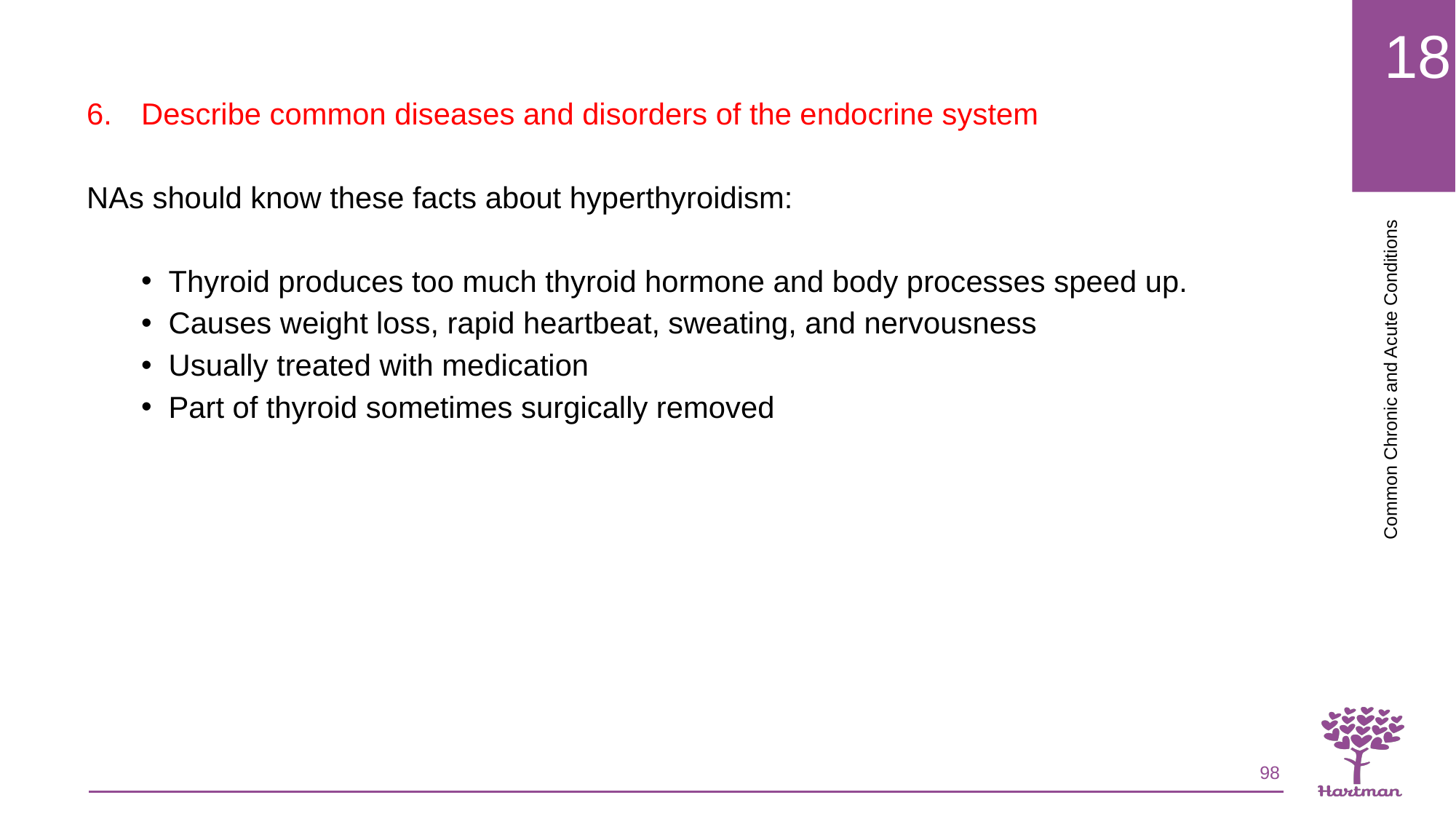

Describe common diseases and disorders of the endocrine system

NAs should know these facts about hyperthyroidism:

Thyroid produces too much thyroid hormone and body processes speed up.
Causes weight loss, rapid heartbeat, sweating, and nervousness
Usually treated with medication
Part of thyroid sometimes surgically removed

98